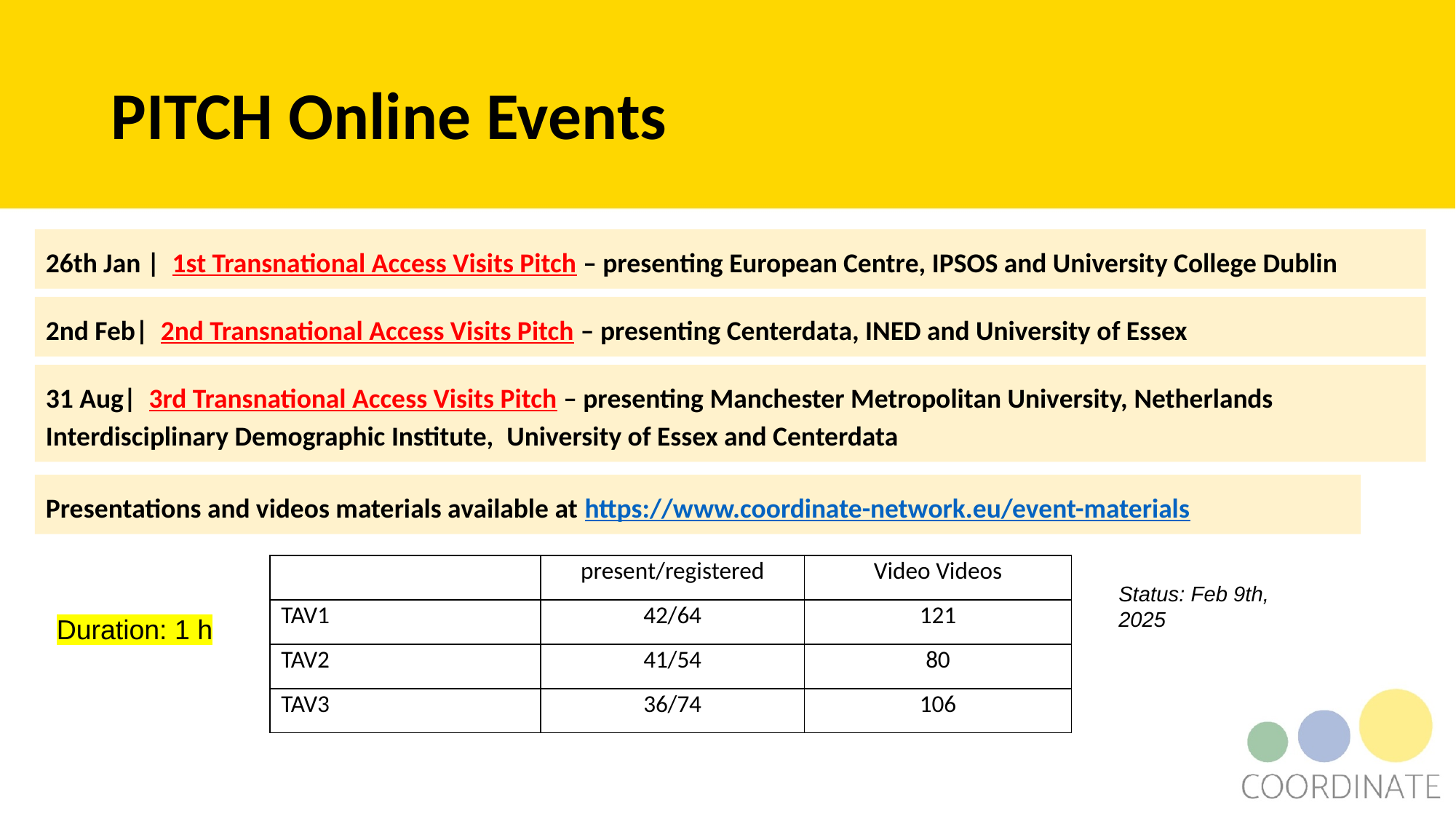

# PITCH Online Events
26th Jan |  1st Transnational Access Visits Pitch – presenting European Centre, IPSOS and University College Dublin
2nd Feb|  2nd Transnational Access Visits Pitch – presenting Centerdata, INED and University of Essex
31 Aug|  3rd Transnational Access Visits Pitch – presenting Manchester Metropolitan University, Netherlands Interdisciplinary Demographic Institute,  University of Essex and Centerdata
Presentations and videos materials available at https://www.coordinate-network.eu/event-materials
|  | present/registered | Video Videos |
| --- | --- | --- |
| TAV1 | 42/64 | 121 |
| TAV2 | 41/54 | 80 |
| TAV3 | 36/74 | 106 |
Status: Feb 9th, 2025
Duration: 1 h